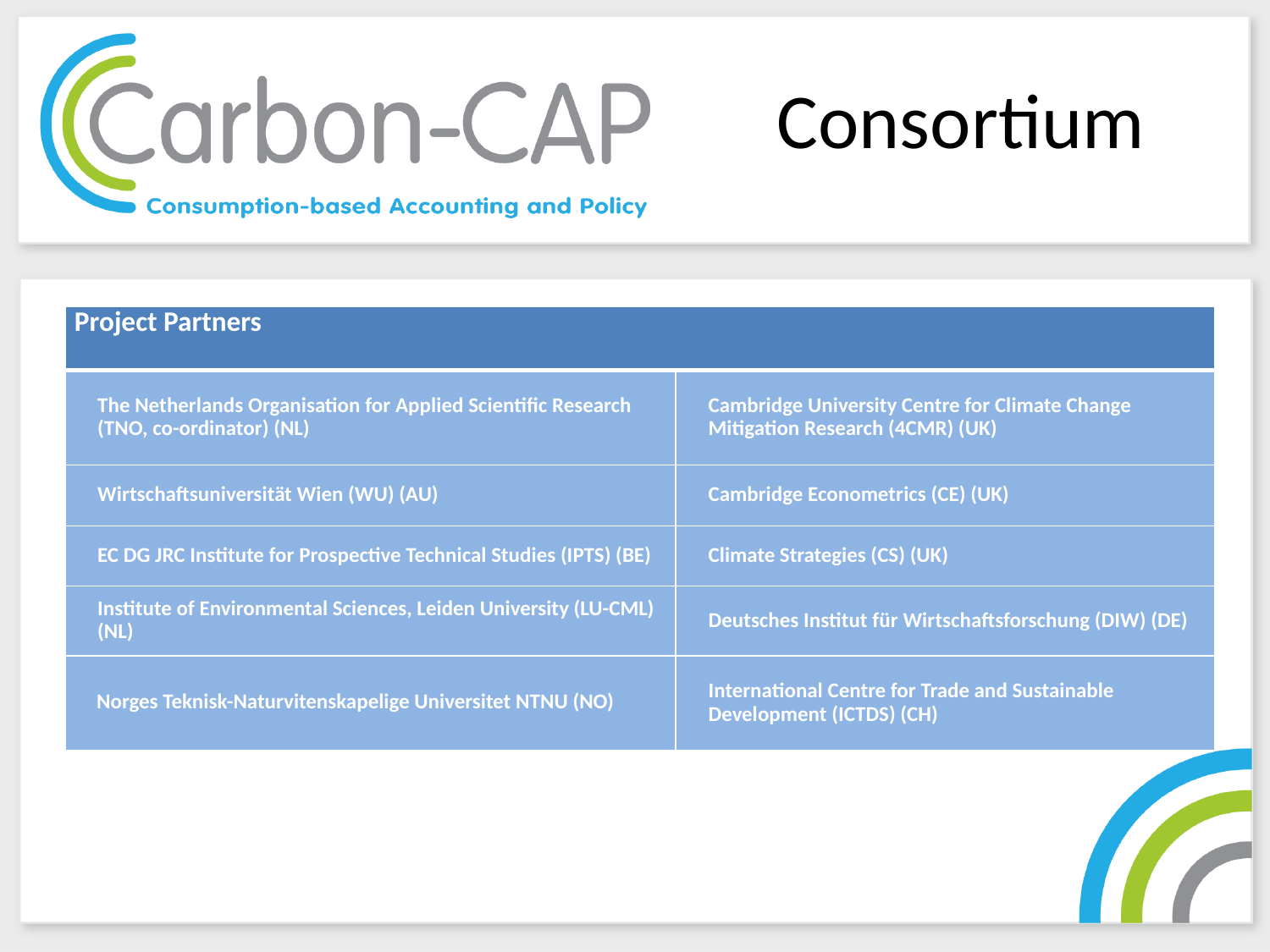

# Consortium
| Project Partners |  |
| --- | --- |
| The Netherlands Organisation for Applied Scientific Research (TNO, co-ordinator) (NL) | Cambridge University Centre for Climate Change Mitigation Research (4CMR) (UK) |
| Wirtschaftsuniversität Wien (WU) (AU) | Cambridge Econometrics (CE) (UK) |
| EC DG JRC Institute for Prospective Technical Studies (IPTS) (BE) | Climate Strategies (CS) (UK) |
| Institute of Environmental Sciences, Leiden University (LU-CML) (NL) | Deutsches Institut für Wirtschaftsforschung (DIW) (DE) |
| Norges Teknisk-Naturvitenskapelige Universitet NTNU (NO) | International Centre for Trade and Sustainable Development (ICTDS) (CH) |